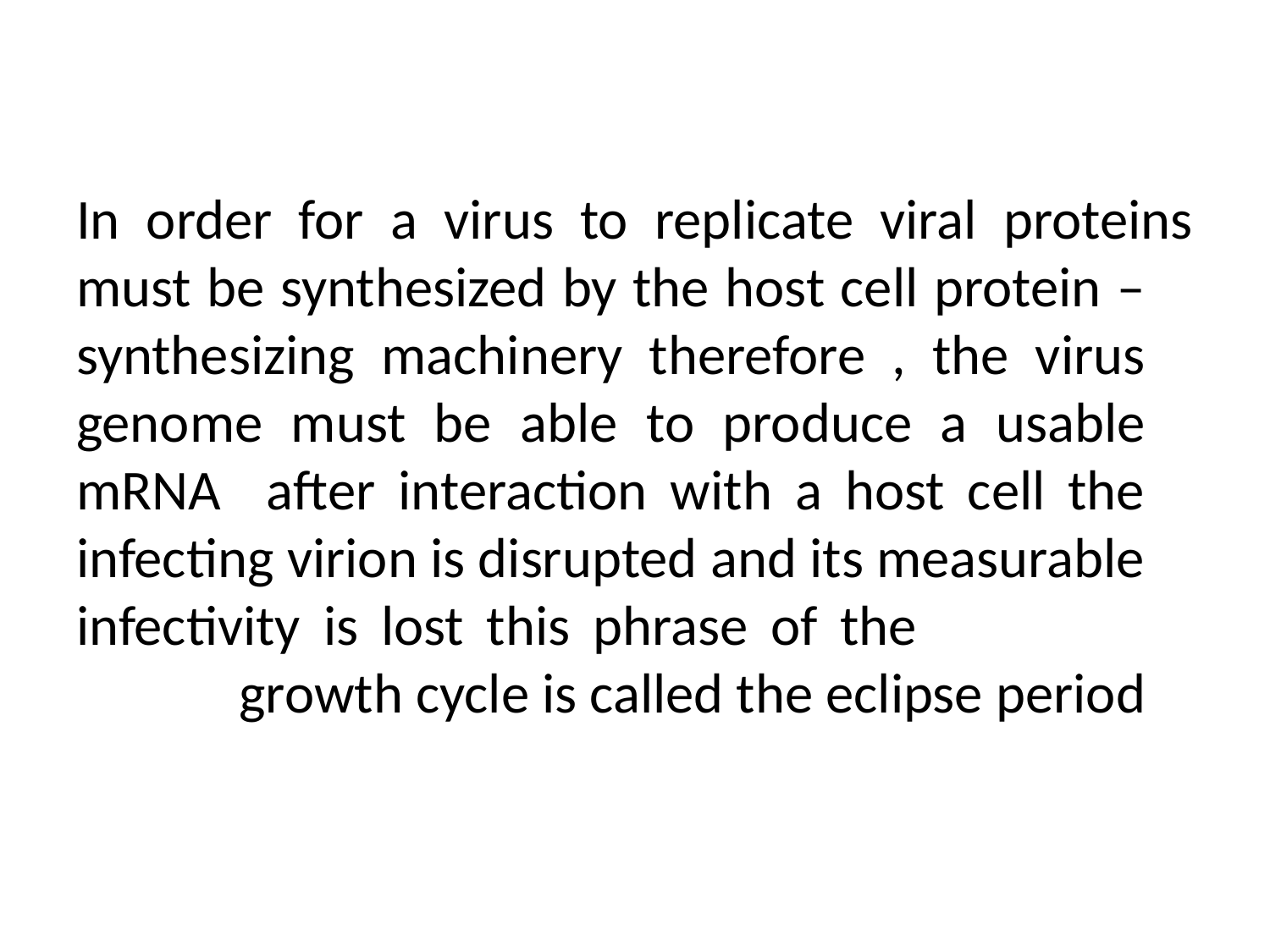

In order for a virus to replicate viral proteins must be synthesized by the host cell protein –synthesizing machinery therefore , the virus genome must be able to produce a usable mRNA  after interaction with a host cell the infecting virion is disrupted and its measurable infectivity is lost this phrase of the           growth cycle is called the eclipse period